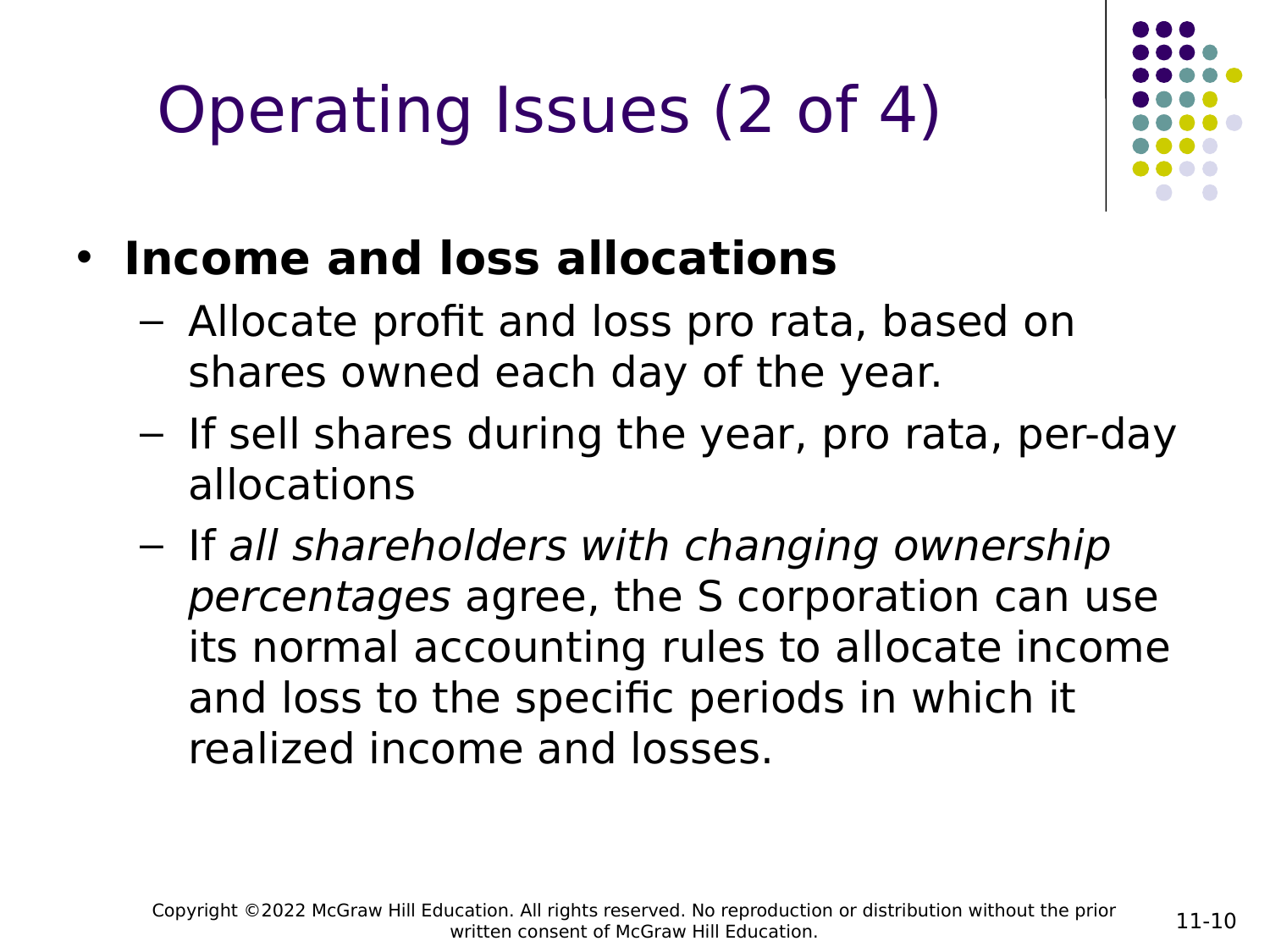

# Operating Issues (2 of 4)
Income and loss allocations
Allocate profit and loss pro rata, based on shares owned each day of the year.
If sell shares during the year, pro rata, per-day allocations
If all shareholders with changing ownership percentages agree, the S corporation can use its normal accounting rules to allocate income and loss to the specific periods in which it realized income and losses.